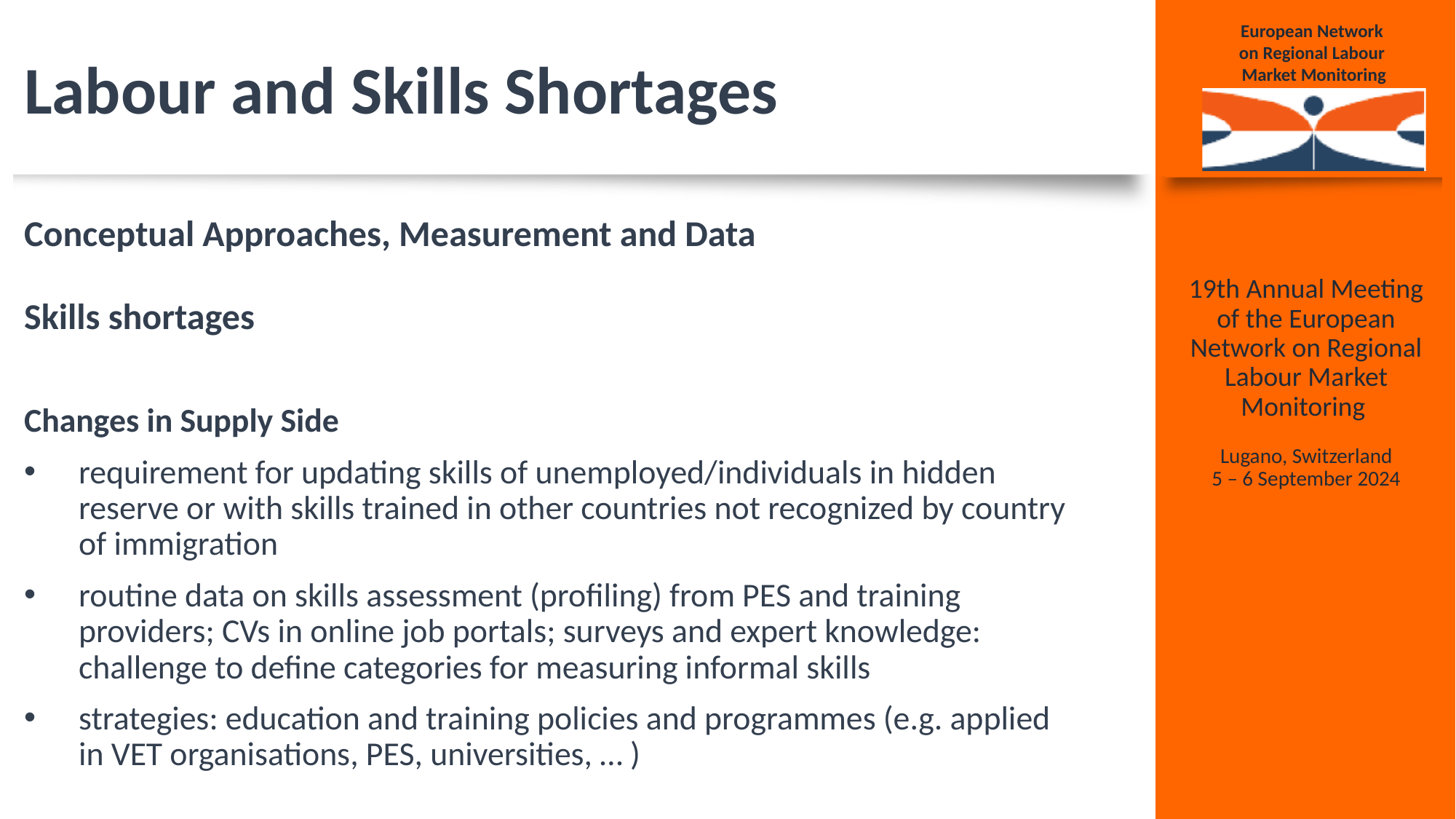

# Labour and Skills Shortages
Conceptual Approaches, Measurement and Data

Skills shortages

Changes in Supply Side
requirement for updating skills of unemployed/individuals in hidden reserve or with skills trained in other countries not recognized by country of immigration
routine data on skills assessment (profiling) from PES and training providers; CVs in online job portals; surveys and expert knowledge: challenge to define categories for measuring informal skills
strategies: education and training policies and programmes (e.g. applied in VET organisations, PES, universities, … )